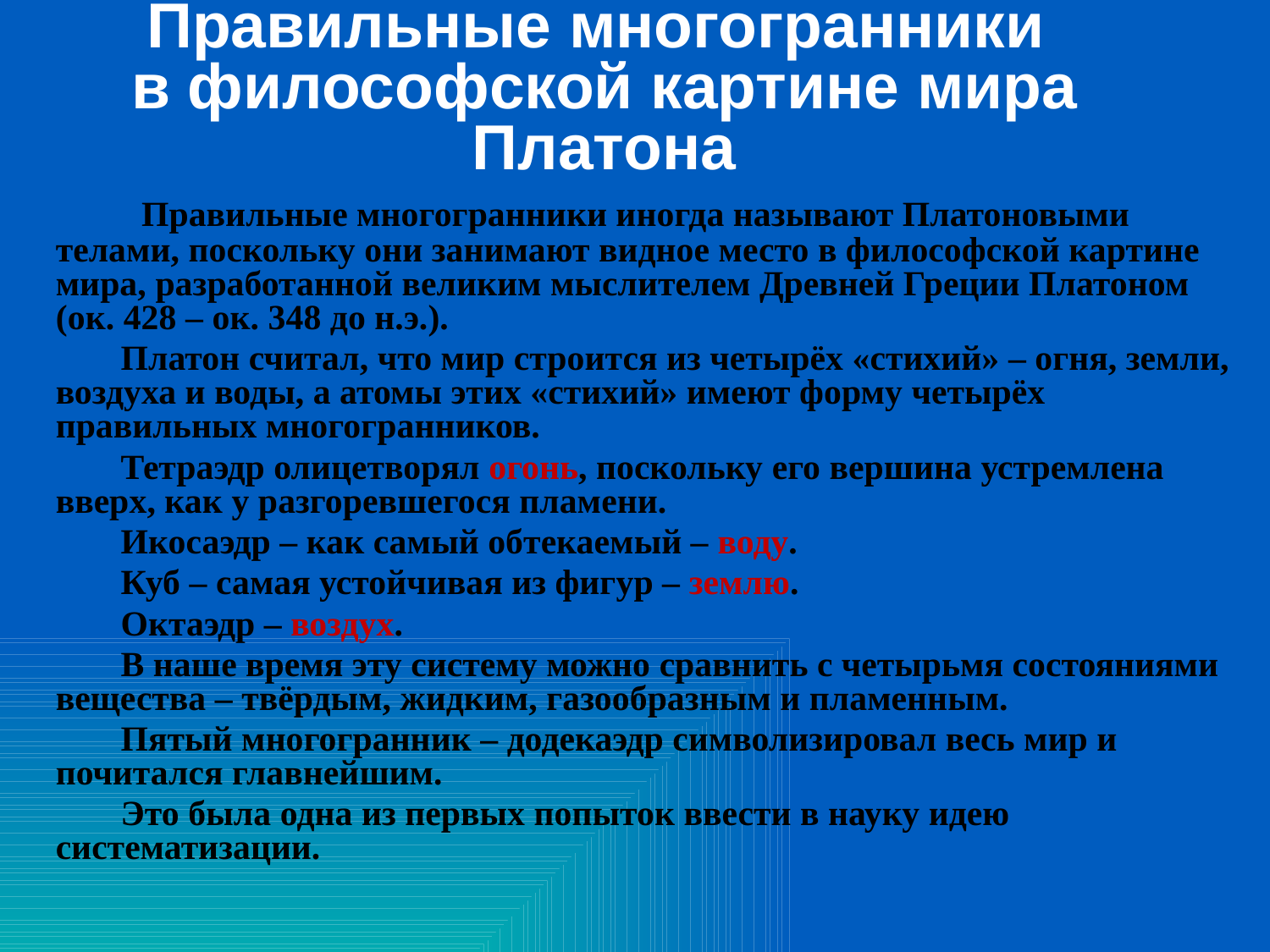

Правильные многогранники
в философской картине мира Платона
       Правильные многогранники иногда называют Платоновыми телами, поскольку они занимают видное место в философской картине мира, разработанной великим мыслителем Древней Греции Платоном (ок. 428 – ок. 348 до н.э.).
       Платон считал, что мир строится из четырёх «стихий» – огня, земли, воздуха и воды, а атомы этих «стихий» имеют форму четырёх правильных многогранников.
       Тетраэдр олицетворял огонь, поскольку его вершина устремлена вверх, как у разгоревшегося пламени.
       Икосаэдр – как самый обтекаемый – воду.
       Куб – самая устойчивая из фигур – землю.
       Октаэдр – воздух.
       В наше время эту систему можно сравнить с четырьмя состояниями вещества – твёрдым, жидким, газообразным и пламенным.
       Пятый многогранник – додекаэдр символизировал весь мир и почитался главнейшим.
       Это была одна из первых попыток ввести в науку идею систематизации.